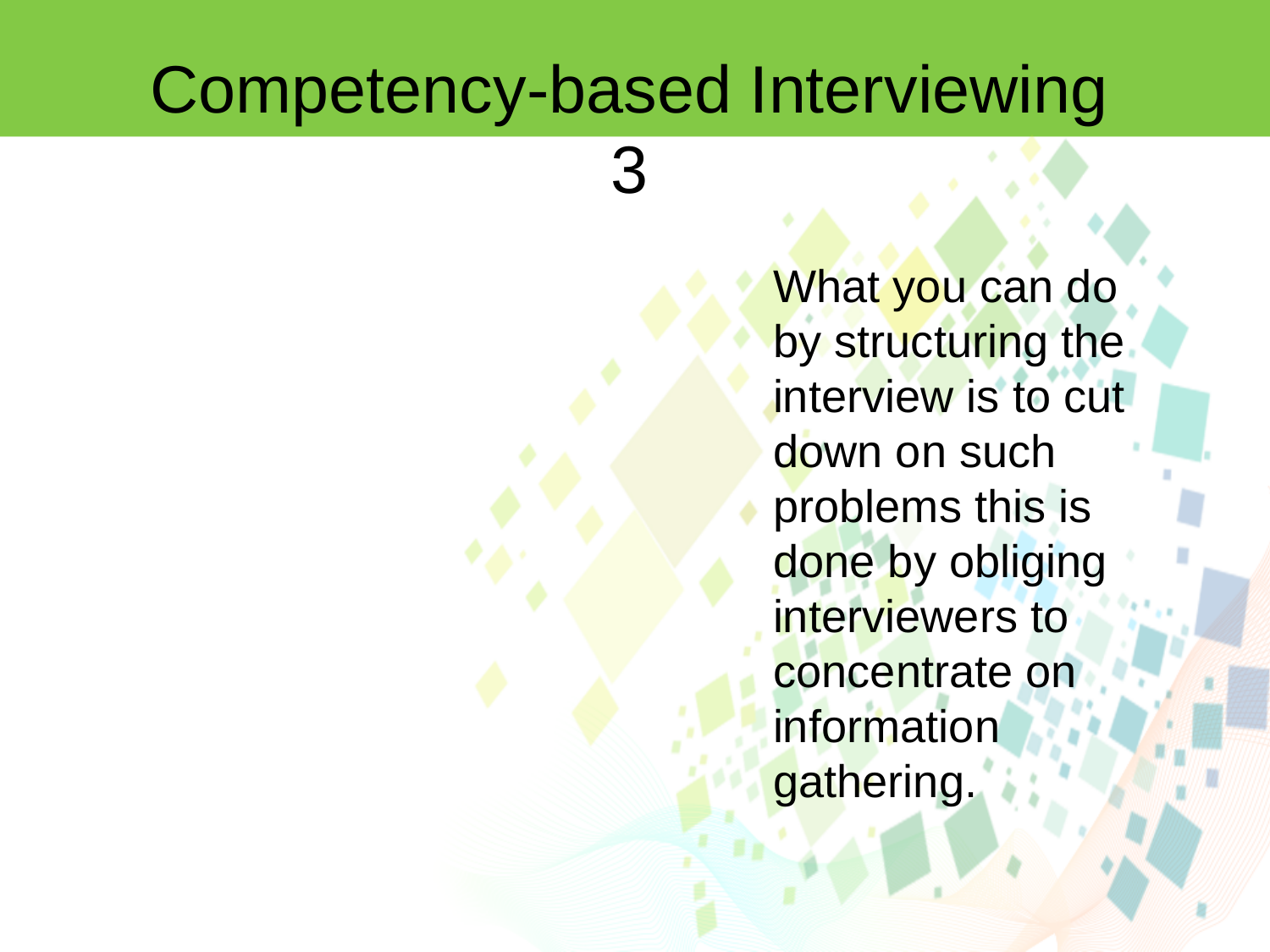

Competency-based Interviewing 3
What you can do by structuring the interview is to cut down on such problems this is done by obliging interviewers to concentrate on information gathering.